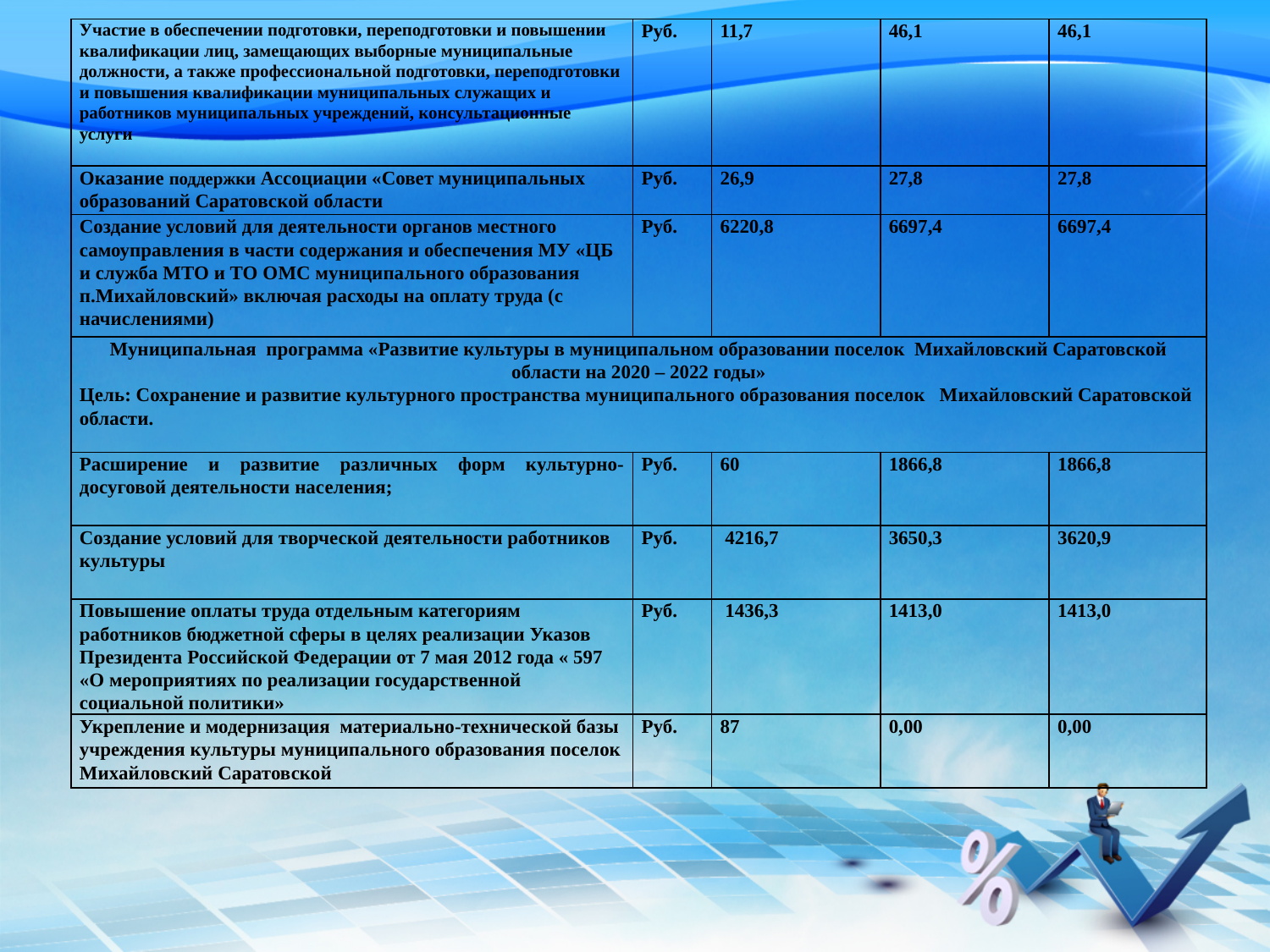

| Участие в обеспечении подготовки, переподготовки и повышении квалификации лиц, замещающих выборные муниципальные должности, а также профессиональной подготовки, переподготовки и повышения квалификации муниципальных служащих и работников муниципальных учреждений, консультационные услуги | Руб. | 11,7 | 46,1 | 46,1 |
| --- | --- | --- | --- | --- |
| Оказание поддержки Ассоциации «Совет муниципальных образований Саратовской области | Руб. | 26,9 | 27,8 | 27,8 |
| Создание условий для деятельности органов местного самоуправления в части содержания и обеспечения МУ «ЦБ и служба МТО и ТО ОМС муниципального образования п.Михайловский» включая расходы на оплату труда (с начислениями) | Руб. | 6220,8 | 6697,4 | 6697,4 |
| Муниципальная программа «Развитие культуры в муниципальном образовании поселок Михайловский Саратовской области на 2020 – 2022 годы» Цель: Сохранение и развитие культурного пространства муниципального образования поселок Михайловский Саратовской области. |  |  |  |  |
| Расширение и развитие различных форм культурно-досуговой деятельности населения; | Руб. | 60 | 1866,8 | 1866,8 |
| Создание условий для творческой деятельности работников культуры | Руб. | 4216,7 | 3650,3 | 3620,9 |
| Повышение оплаты труда отдельным категориям работников бюджетной сферы в целях реализации Указов Президента Российской Федерации от 7 мая 2012 года « 597 «О мероприятиях по реализации государственной социальной политики» | Руб. | 1436,3 | 1413,0 | 1413,0 |
| Укрепление и модернизация материально-технической базы учреждения культуры муниципального образования поселок Михайловский Саратовской | Руб. | 87 | 0,00 | 0,00 |